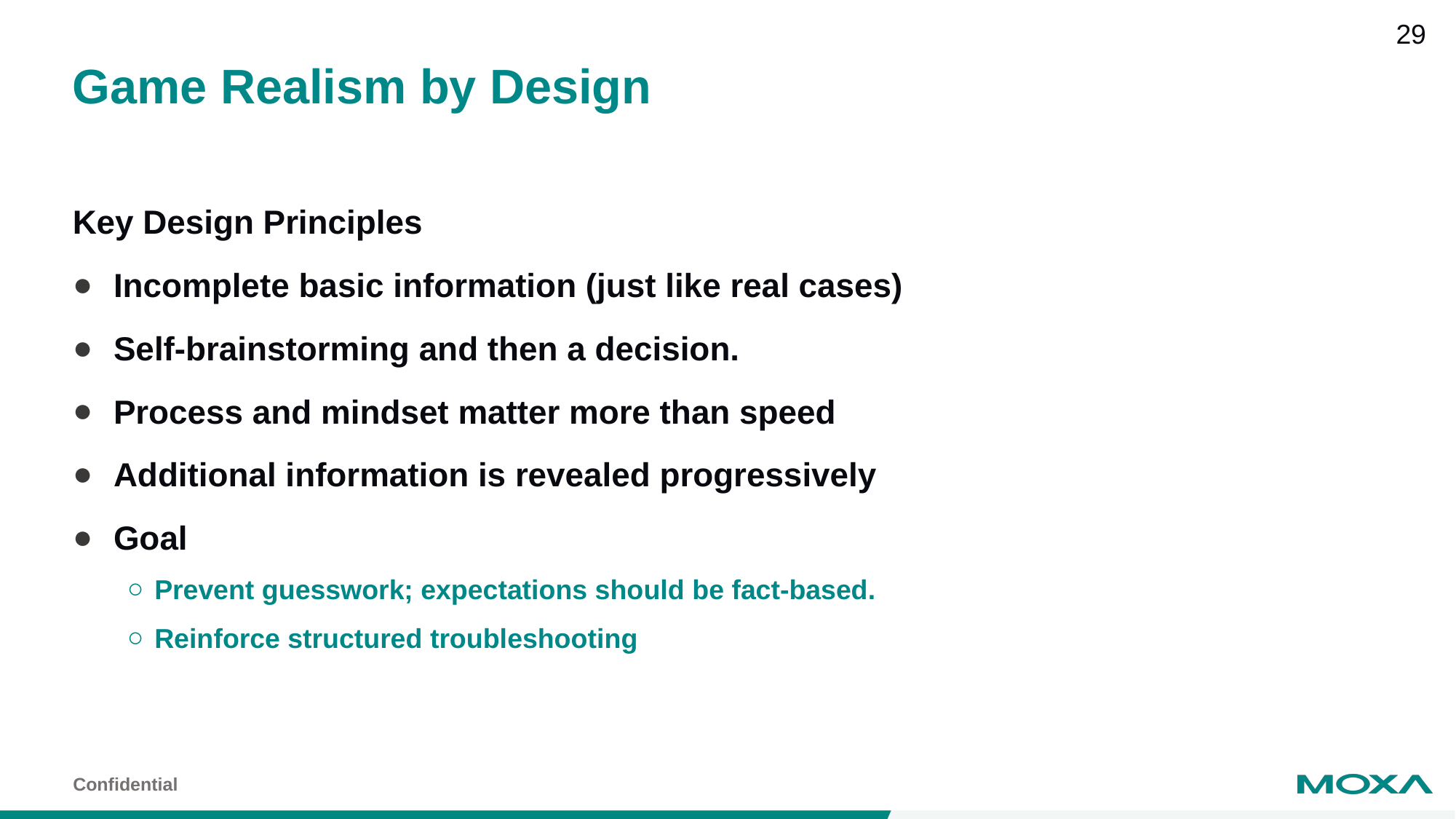

# Game Realism by Design
Key Design Principles
Incomplete basic information (just like real cases)
Self-brainstorming and then a decision.
Process and mindset matter more than speed
Additional information is revealed progressively
Goal
Prevent guesswork; expectations should be fact-based.
Reinforce structured troubleshooting